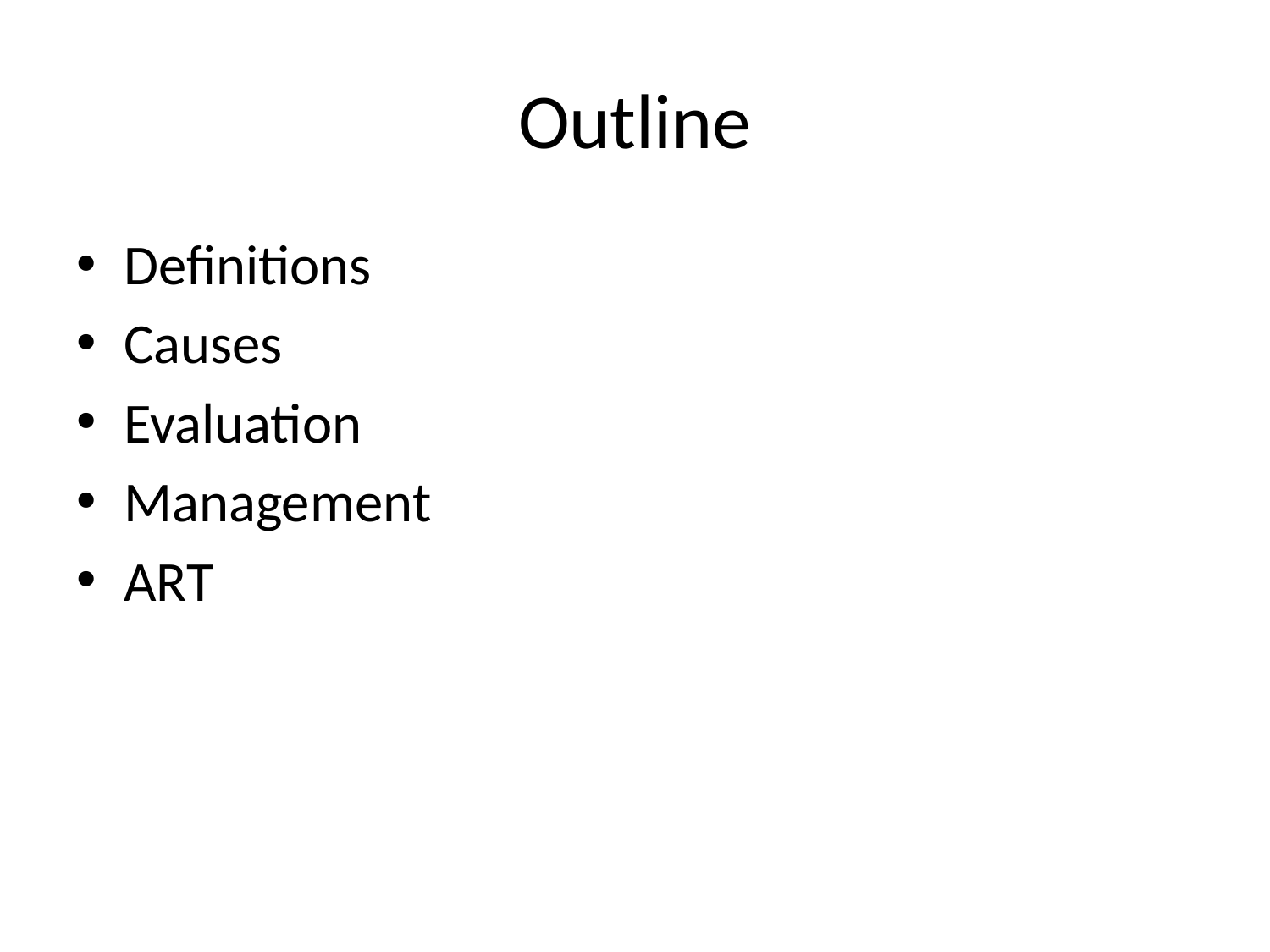

# Outline
Definitions
Causes
Evaluation
Management
ART